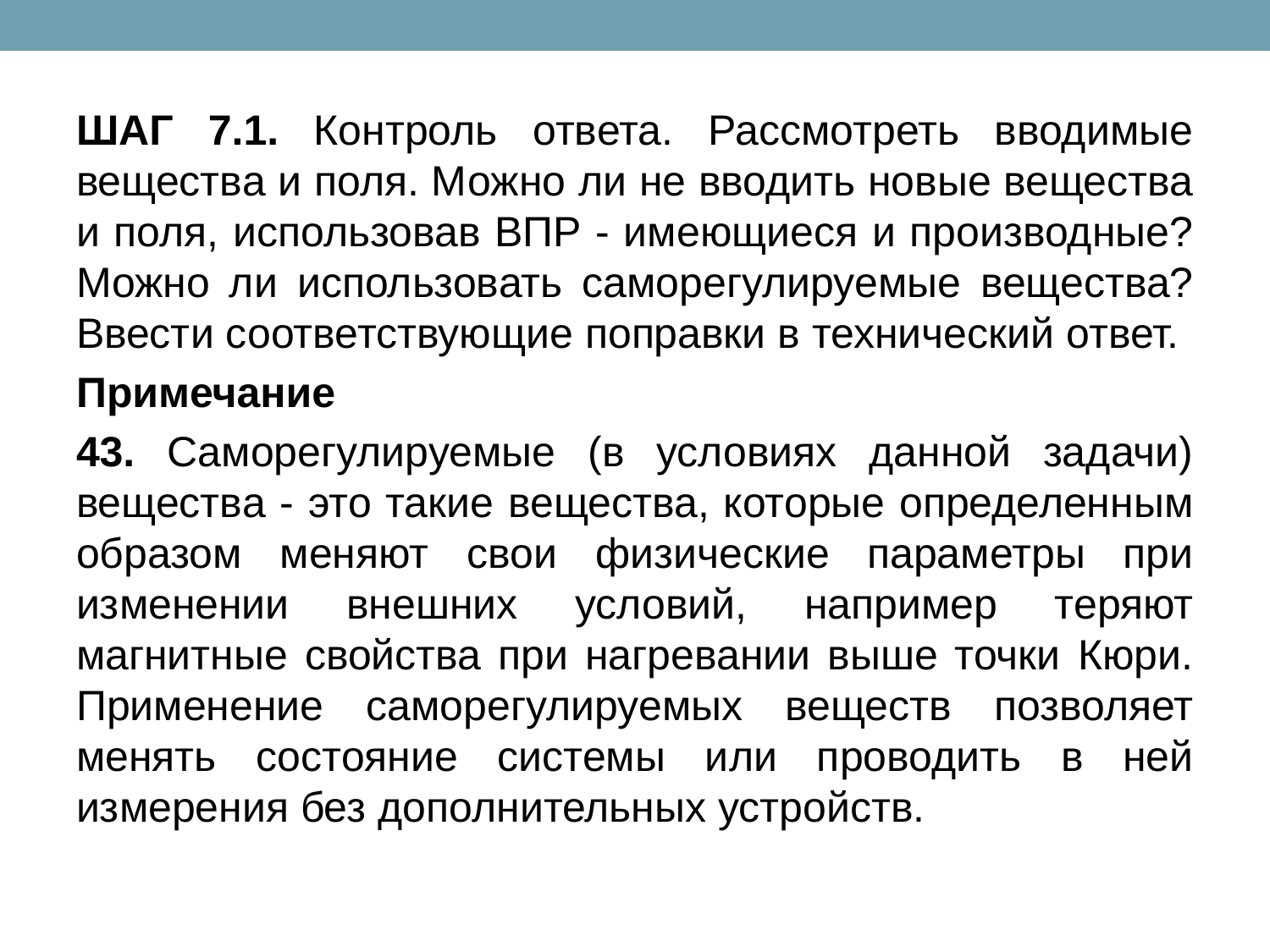

ШАГ 7.1. Контроль ответа. Рассмотреть вводимые вещества и поля. Можно ли не вводить новые вещества и поля, использовав ВПР - имеющиеся и производные? Можно ли использовать саморегулируемые вещества? Ввести соответствующие поправки в технический ответ.
Примечание
43. Саморегулируемые (в условиях данной задачи) вещества - это такие вещества, которые определенным образом меняют свои физические параметры при изменении внешних условий, например теряют магнитные свойства при нагревании выше точки Кюри. Применение саморегулируемых веществ позволяет менять состояние системы или проводить в ней измерения без дополнительных устройств.